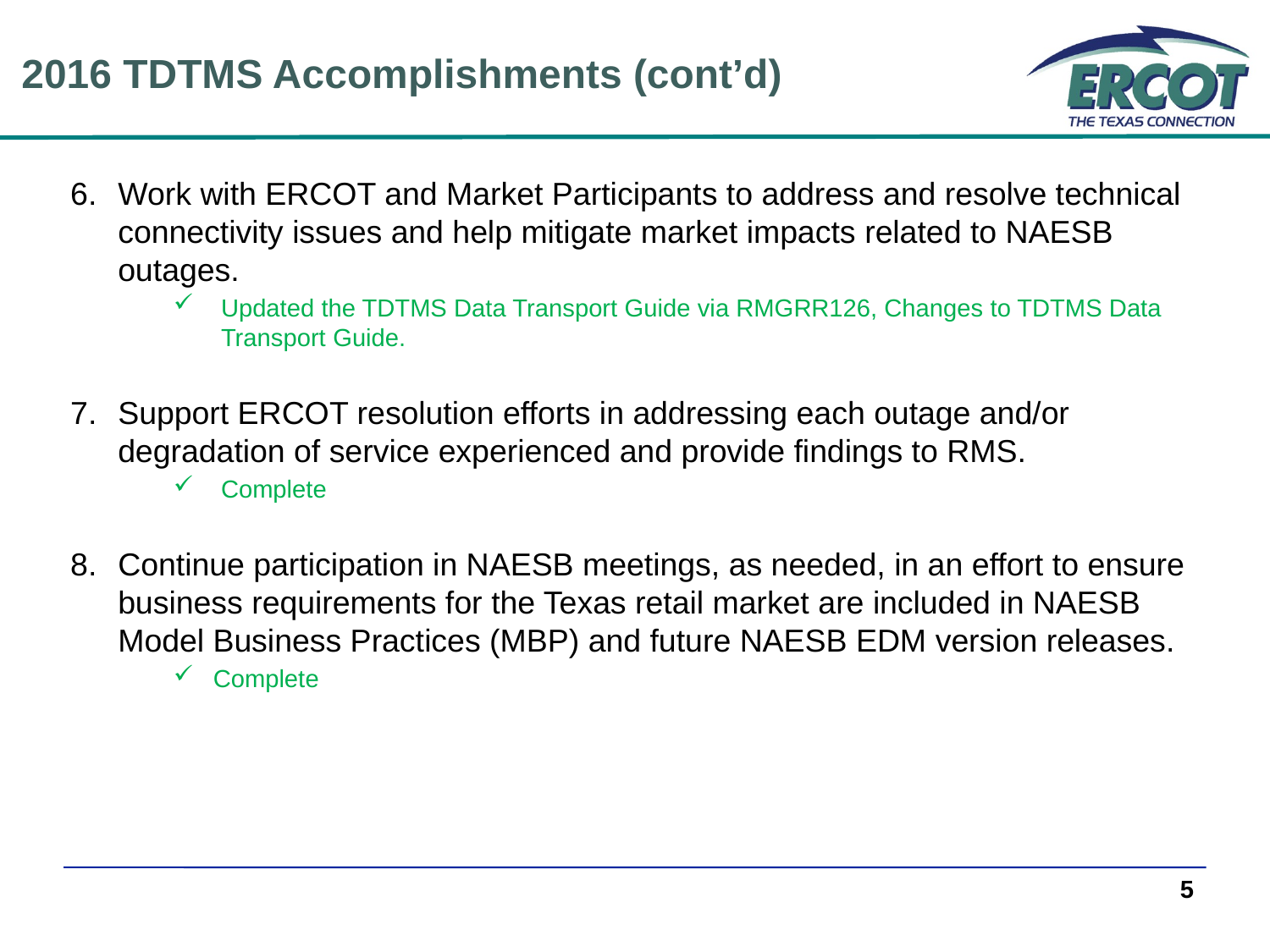

2016 TDTMS Accomplishments (cont’d)

Work with ERCOT and Market Participants to address and resolve technical connectivity issues and help mitigate market impacts related to NAESB outages.
Updated the TDTMS Data Transport Guide via RMGRR126, Changes to TDTMS Data Transport Guide.

Support ERCOT resolution efforts in addressing each outage and/or degradation of service experienced and provide findings to RMS.
Complete

Continue participation in NAESB meetings, as needed, in an effort to ensure business requirements for the Texas retail market are included in NAESB Model Business Practices (MBP) and future NAESB EDM version releases.
Complete

5